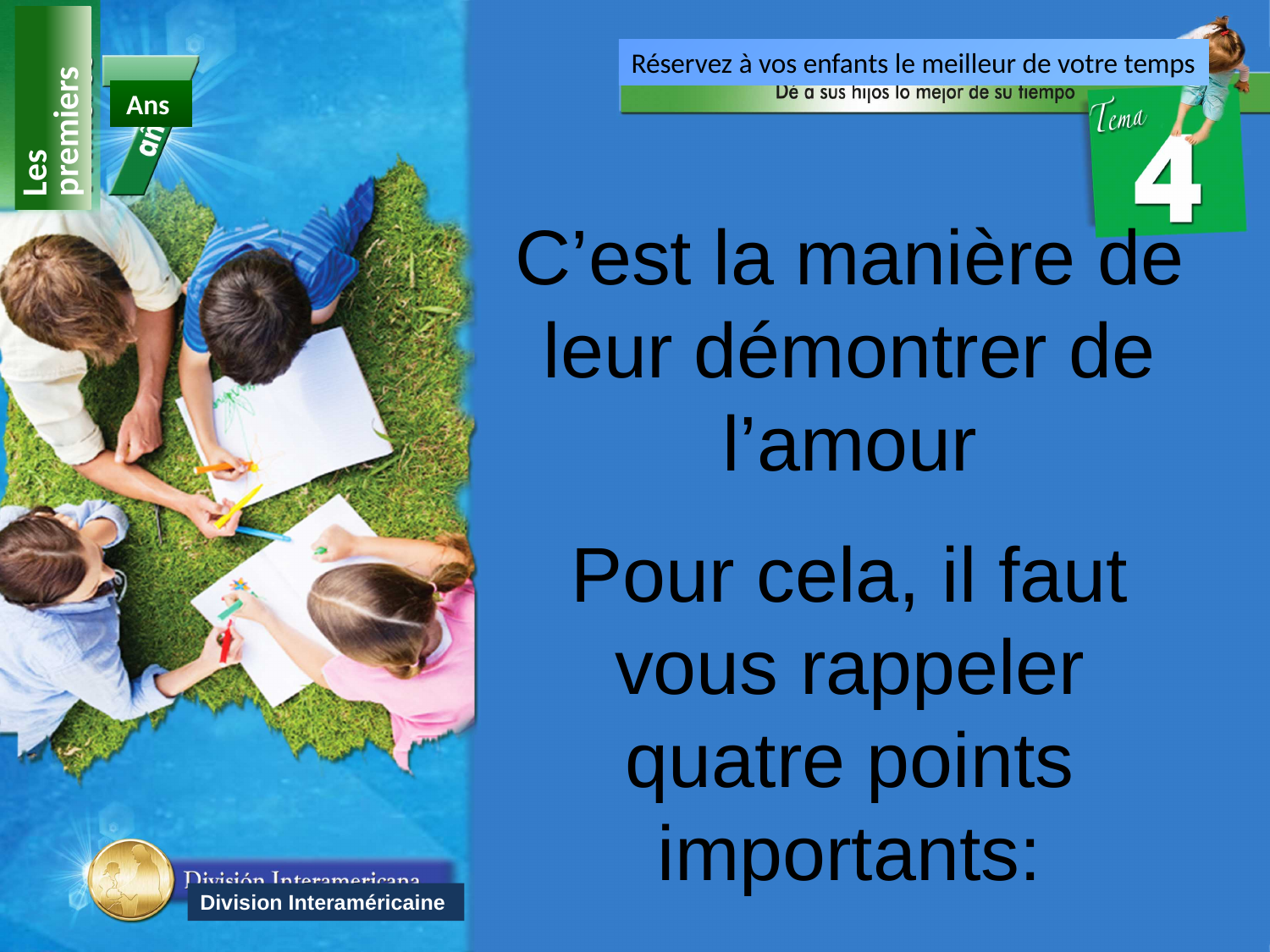

Réservez à vos enfants le meilleur de votre temps
Les premiers
Ans
C’est la manière de leur démontrer de l’amour

Pour cela, il faut vous rappeler quatre points importants:
Division Interaméricaine